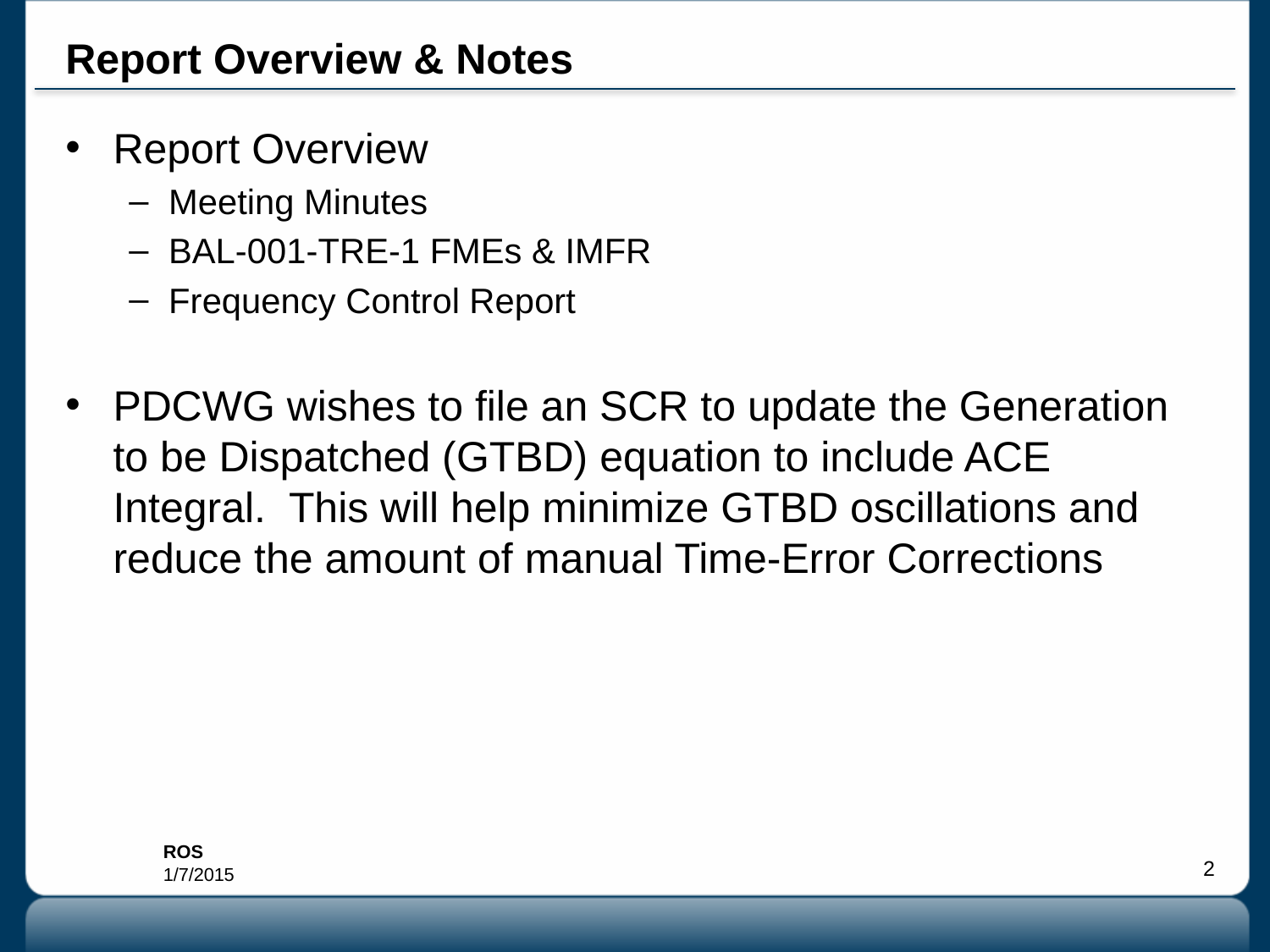

# Report Overview & Notes
Report Overview
Meeting Minutes
BAL-001-TRE-1 FMEs & IMFR
Frequency Control Report

PDCWG wishes to file an SCR to update the Generation to be Dispatched (GTBD) equation to include ACE Integral.  This will help minimize GTBD oscillations and reduce the amount of manual Time-Error Corrections